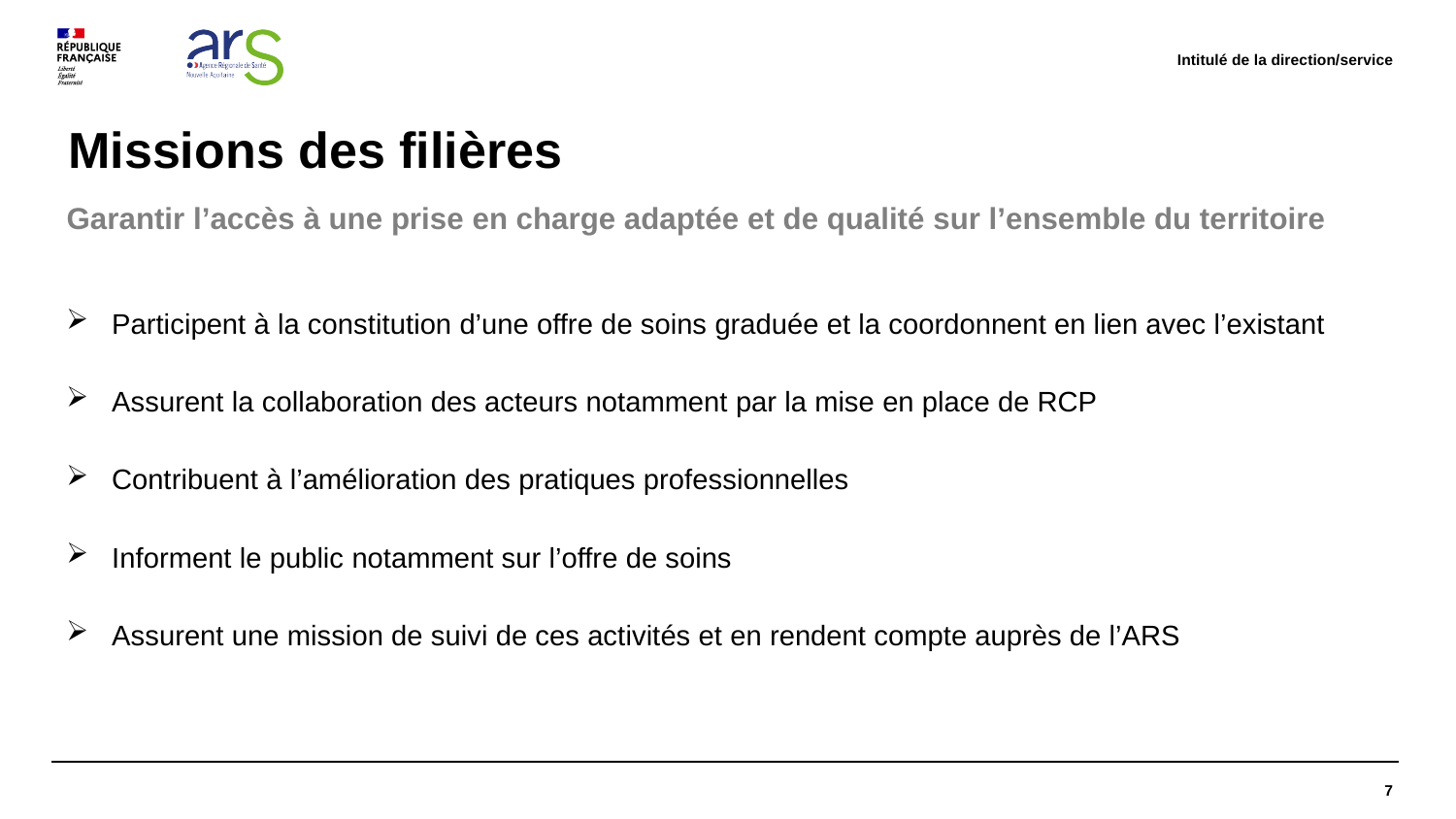

Intitulé de la direction/service
# Missions des filières
Garantir l’accès à une prise en charge adaptée et de qualité sur l’ensemble du territoire

Participent à la constitution d’une offre de soins graduée et la coordonnent en lien avec l’existant
Assurent la collaboration des acteurs notamment par la mise en place de RCP
Contribuent à l’amélioration des pratiques professionnelles
Informent le public notamment sur l’offre de soins
Assurent une mission de suivi de ces activités et en rendent compte auprès de l’ARS
7